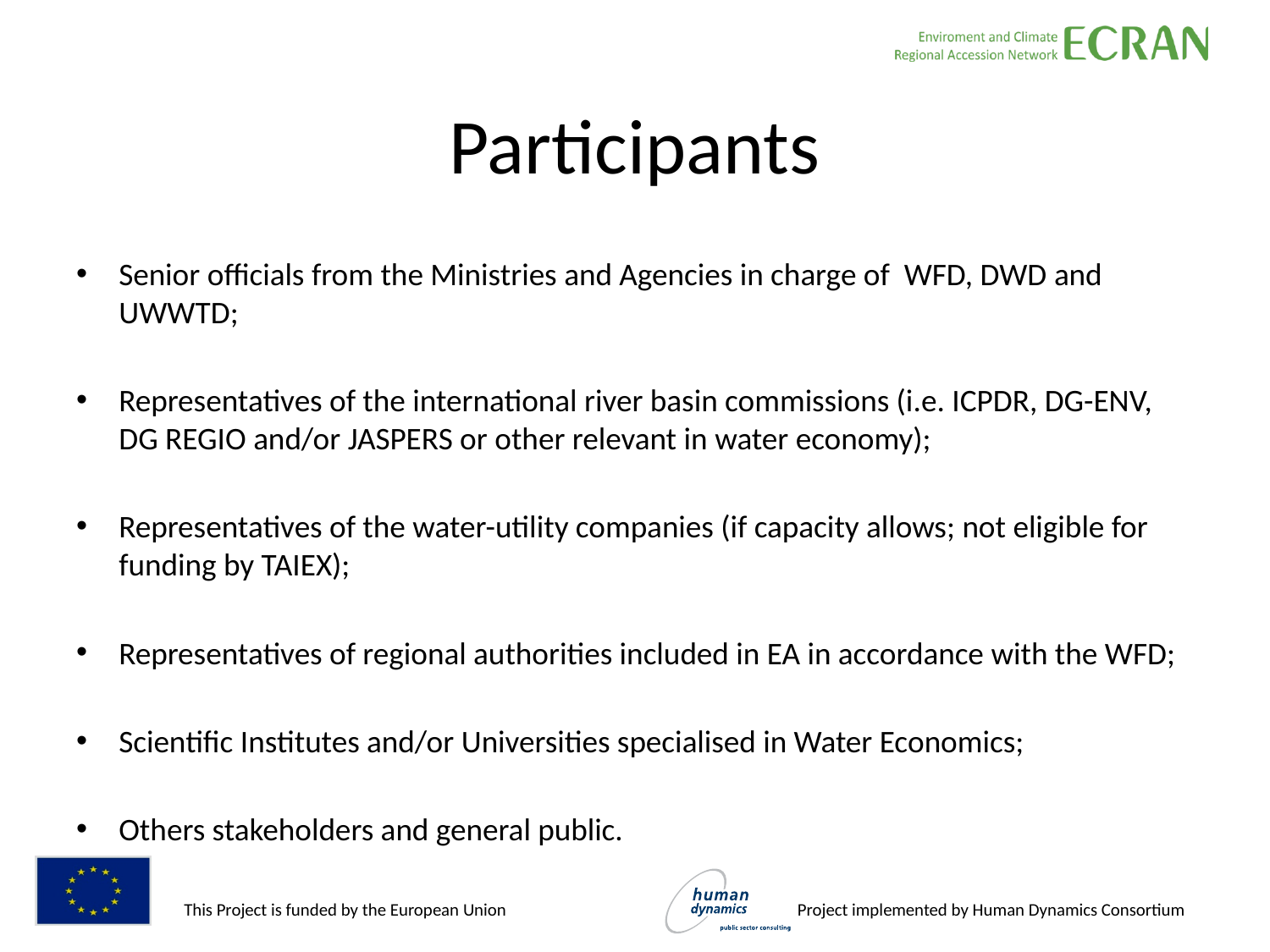

# Participants
Senior officials from the Ministries and Agencies in charge of  WFD, DWD and UWWTD;

Representatives of the international river basin commissions (i.e. ICPDR, DG-ENV, DG REGIO and/or JASPERS or other relevant in water economy);

Representatives of the water-utility companies (if capacity allows; not eligible for funding by TAIEX);

Representatives of regional authorities included in EA in accordance with the WFD;

Scientific Institutes and/or Universities specialised in Water Economics;

Others stakeholders and general public.